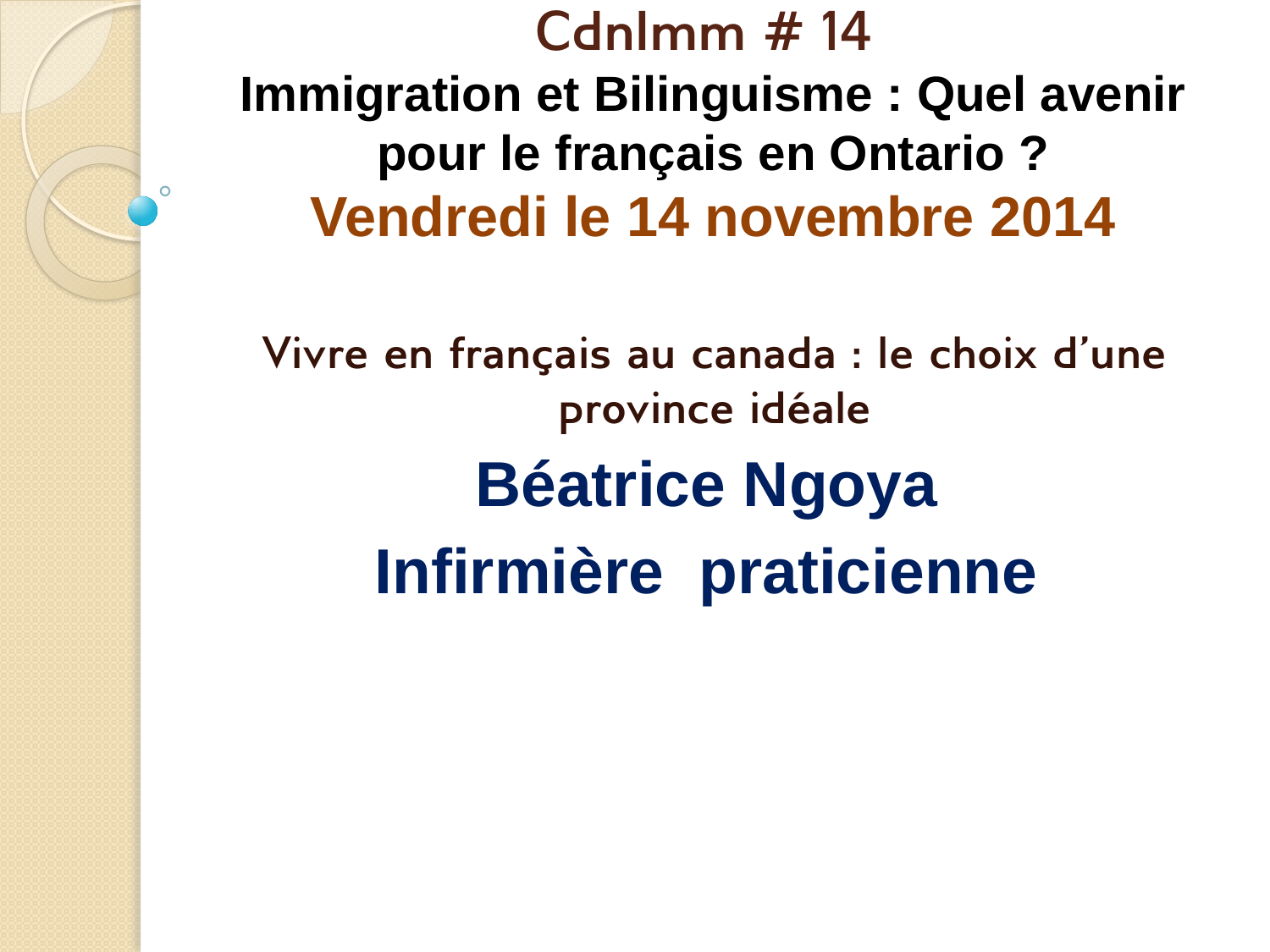

# CdnImm # 14 Immigration et Bilinguisme : Quel avenir pour le français en Ontario ? Vendredi le 14 novembre 2014

Vivre en français au canada : le choix d’une province idéale
Béatrice Ngoya
Infirmière  praticienne